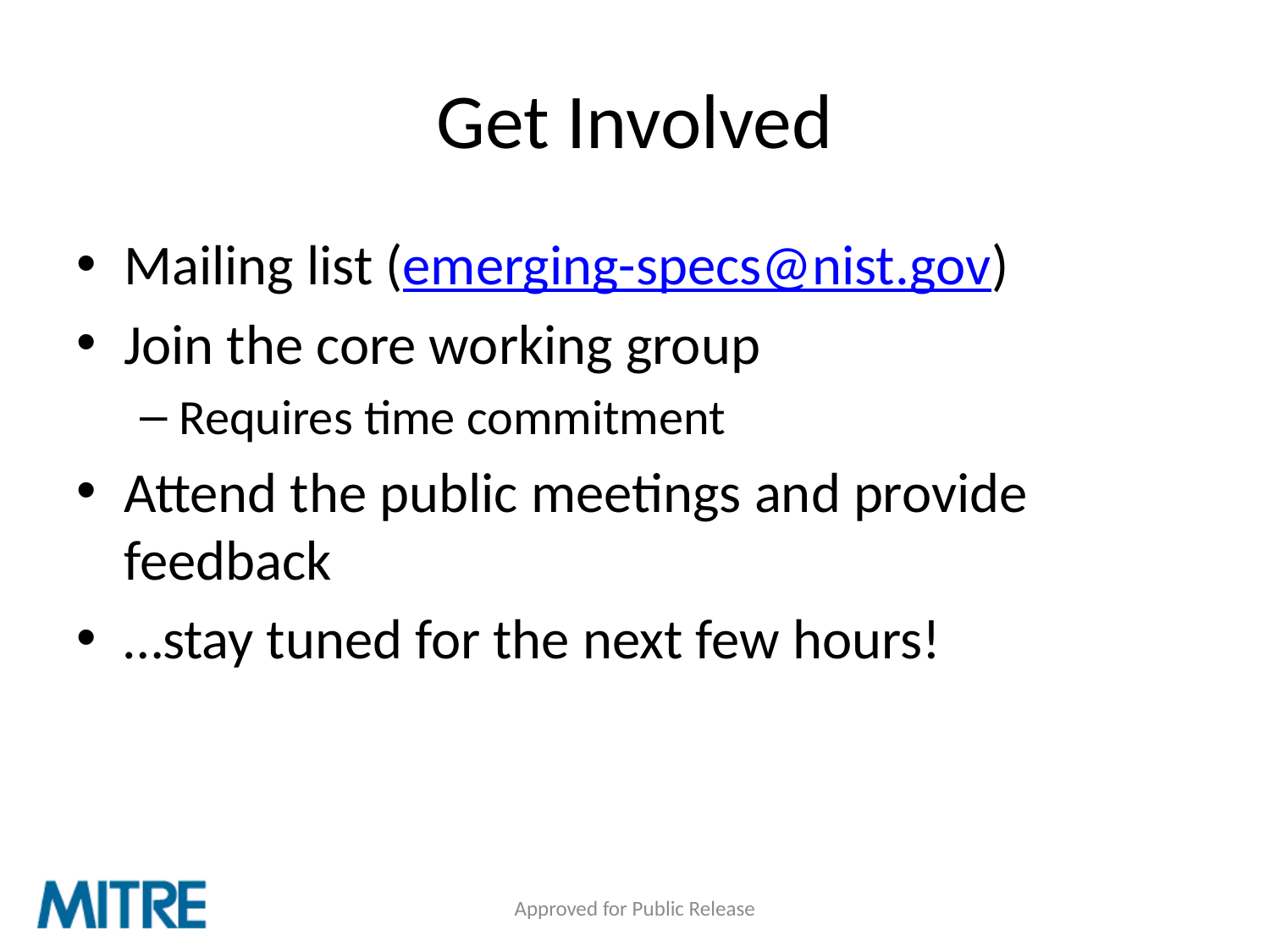

# Get Involved
Mailing list (emerging-specs@nist.gov)
Join the core working group
Requires time commitment
Attend the public meetings and provide feedback
…stay tuned for the next few hours!

Approved for Public Release